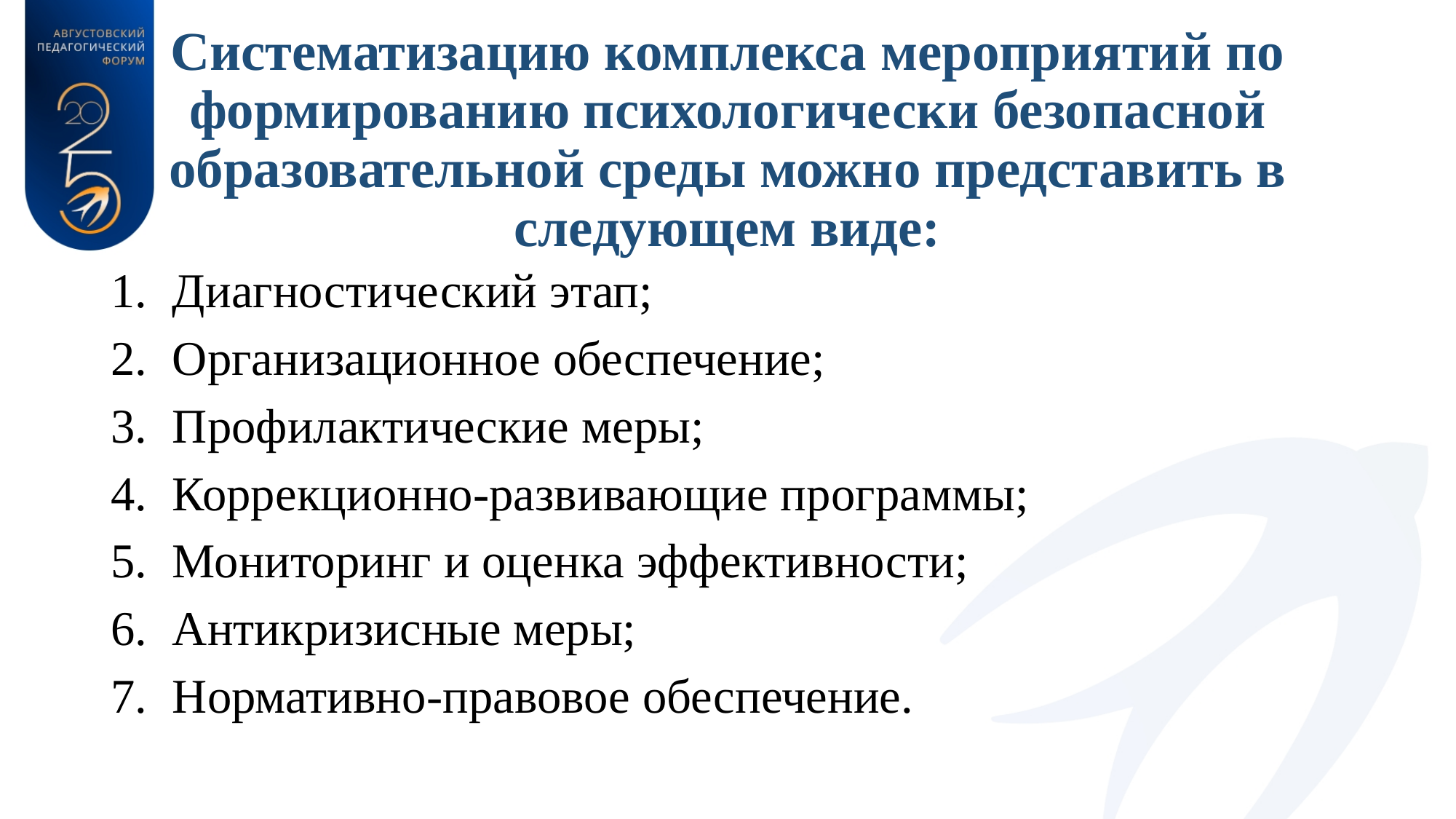

# Систематизацию комплекса мероприятий по формированию психологически безопасной образовательной среды можно представить в следующем виде:
Диагностический этап;
Организационное обеспечение;
Профилактические меры;
Коррекционно-развивающие программы;
Мониторинг и оценка эффективности;
Антикризисные меры;
Нормативно-правовое обеспечение.